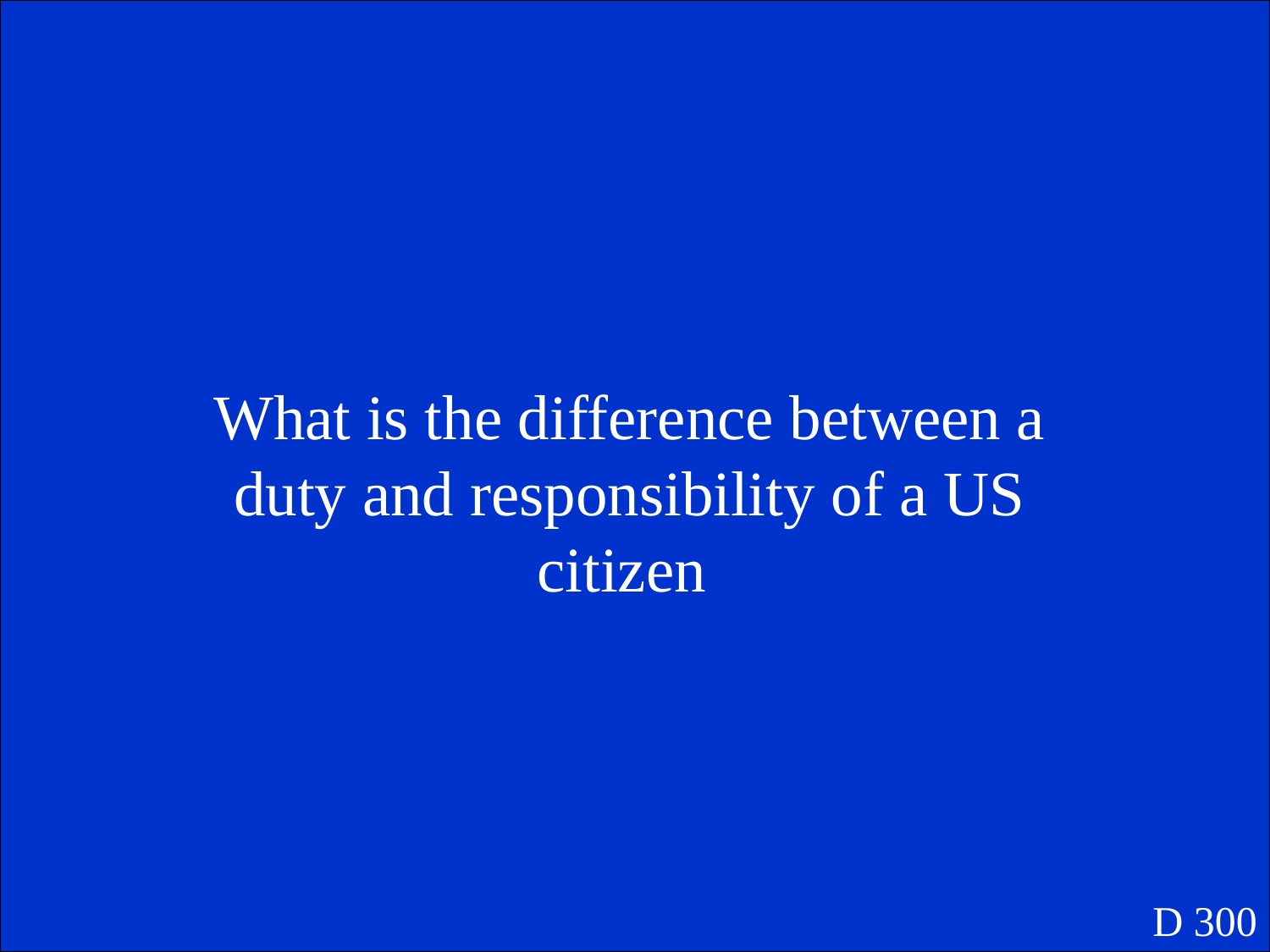

What is the difference between a duty and responsibility of a US citizen
D 300